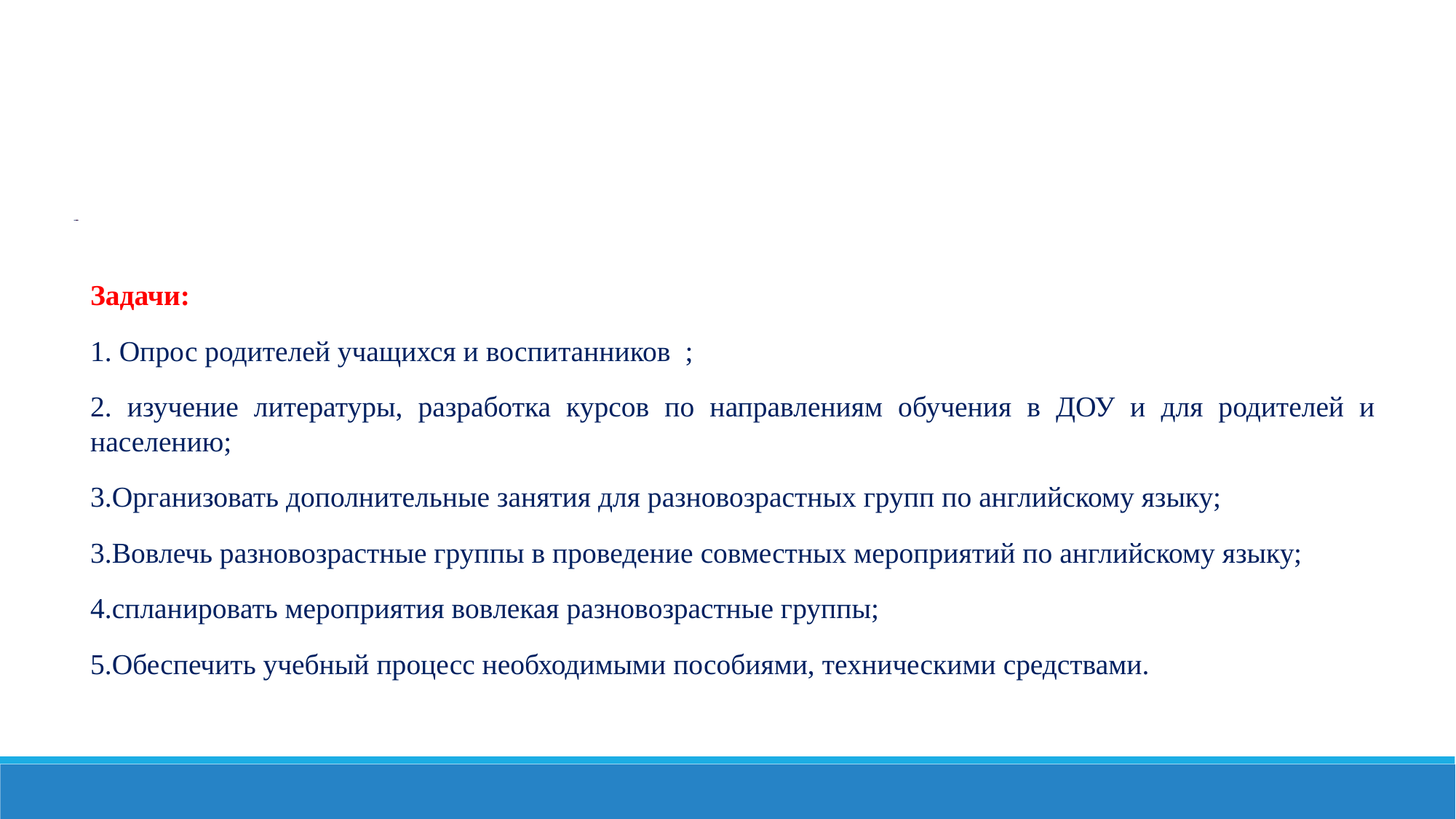

Цель проекта- создание условий для изучения английского  языка
Задачи:
1. Опрос родителей учащихся и воспитанников  ;
2. изучение литературы, разработка курсов по направлениям обучения в ДОУ и для родителей и населению;
3.Организовать дополнительные занятия для разновозрастных групп по английскому языку;
3.Вовлечь разновозрастные группы в проведение совместных мероприятий по английскому языку;
4.спланировать мероприятия вовлекая разновозрастные группы;
5.Обеспечить учебный процесс необходимыми пособиями, техническими средствами.